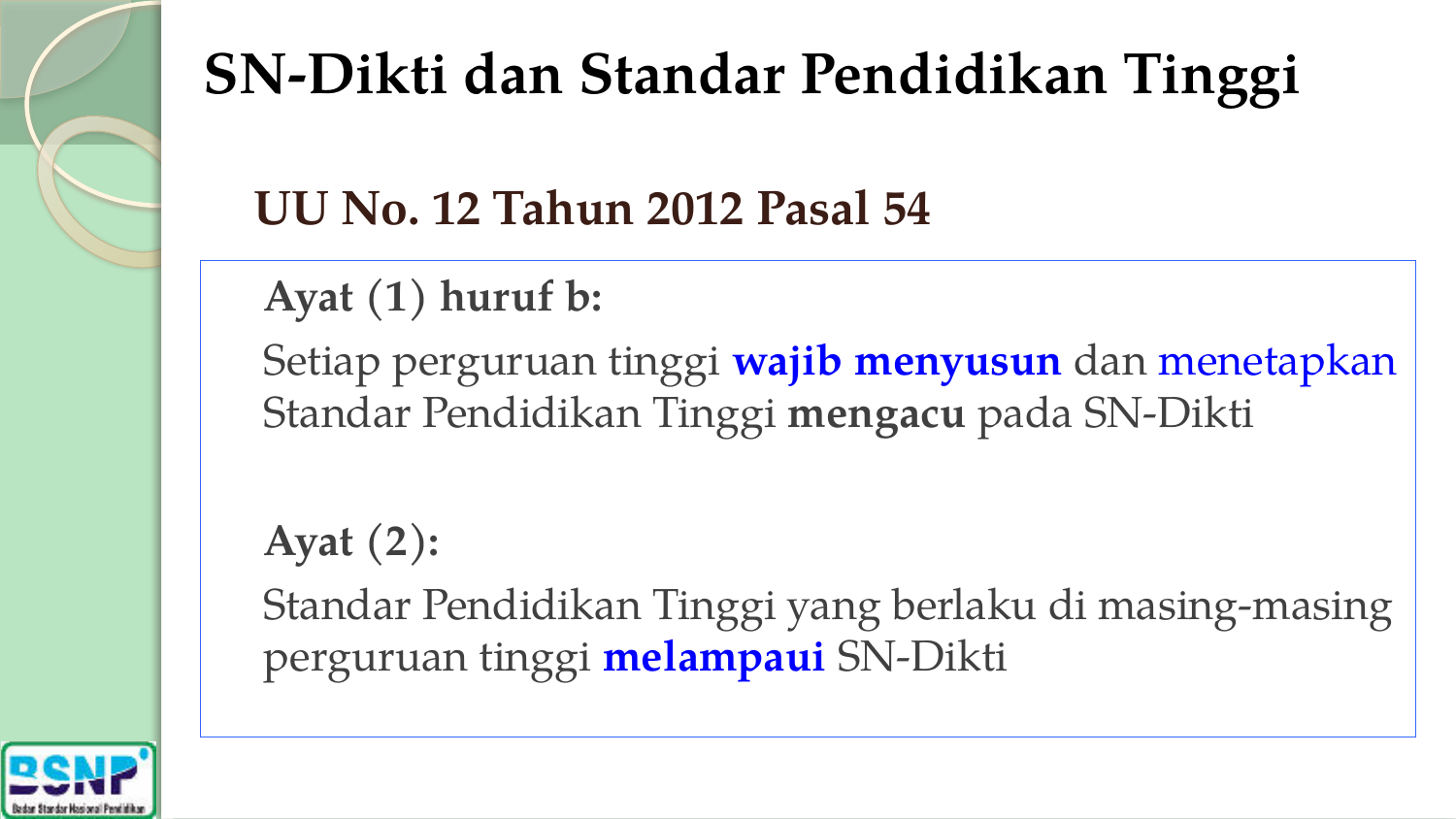

# SN-Dikti dan Standar Pendidikan Tinggi
UU No. 12 Tahun 2012 Pasal 54
Ayat (1) huruf b:
Setiap perguruan tinggi wajib menyusun dan menetapkan Standar Pendidikan Tinggi mengacu pada SN-Dikti

Ayat (2):
Standar Pendidikan Tinggi yang berlaku di masing-masing perguruan tinggi melampaui SN-Dikti